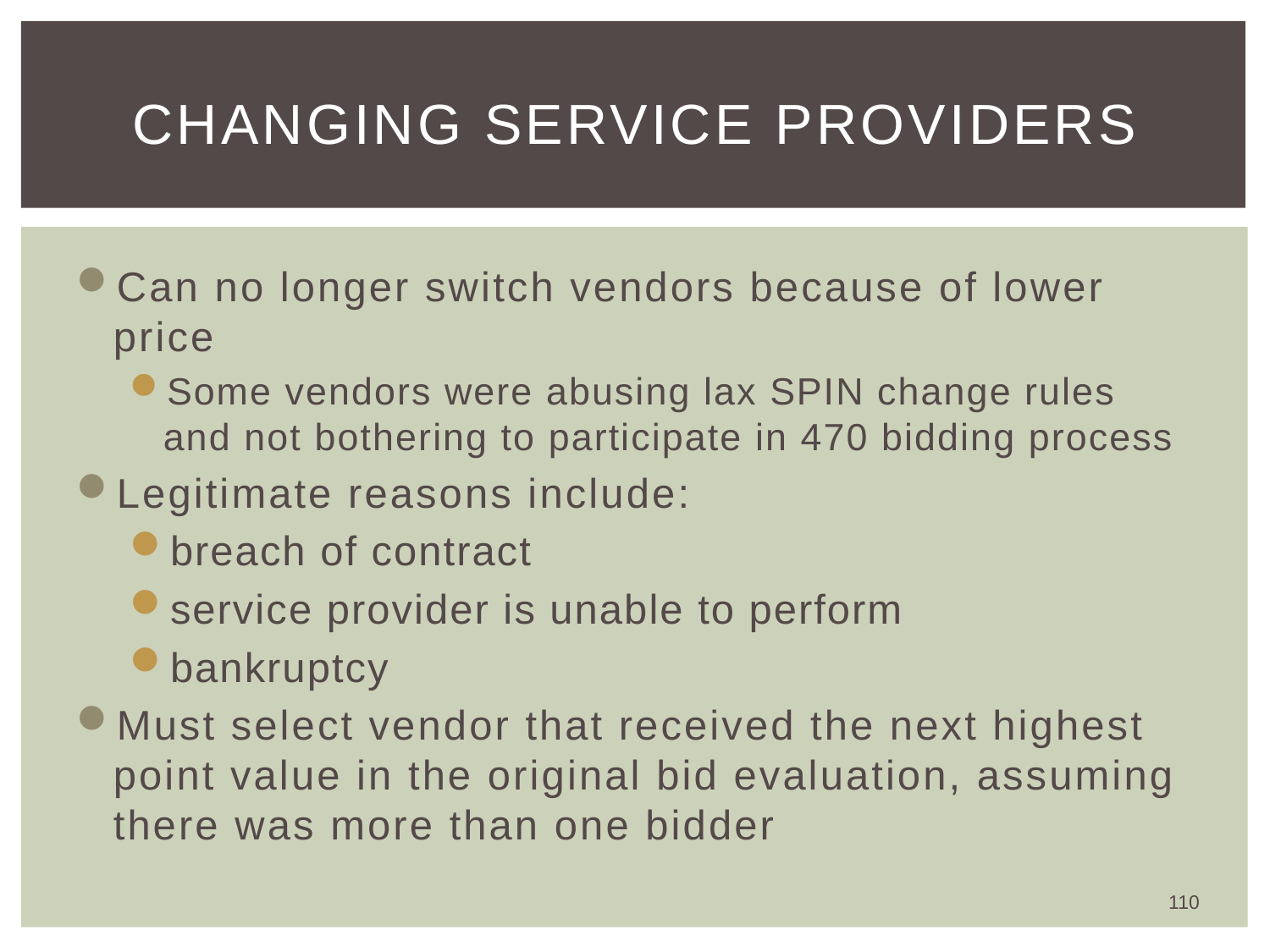

# Changing Service Providers
Can no longer switch vendors because of lower price
Some vendors were abusing lax SPIN change rules and not bothering to participate in 470 bidding process
Legitimate reasons include:
breach of contract
service provider is unable to perform
bankruptcy
Must select vendor that received the next highest point value in the original bid evaluation, assuming there was more than one bidder

110